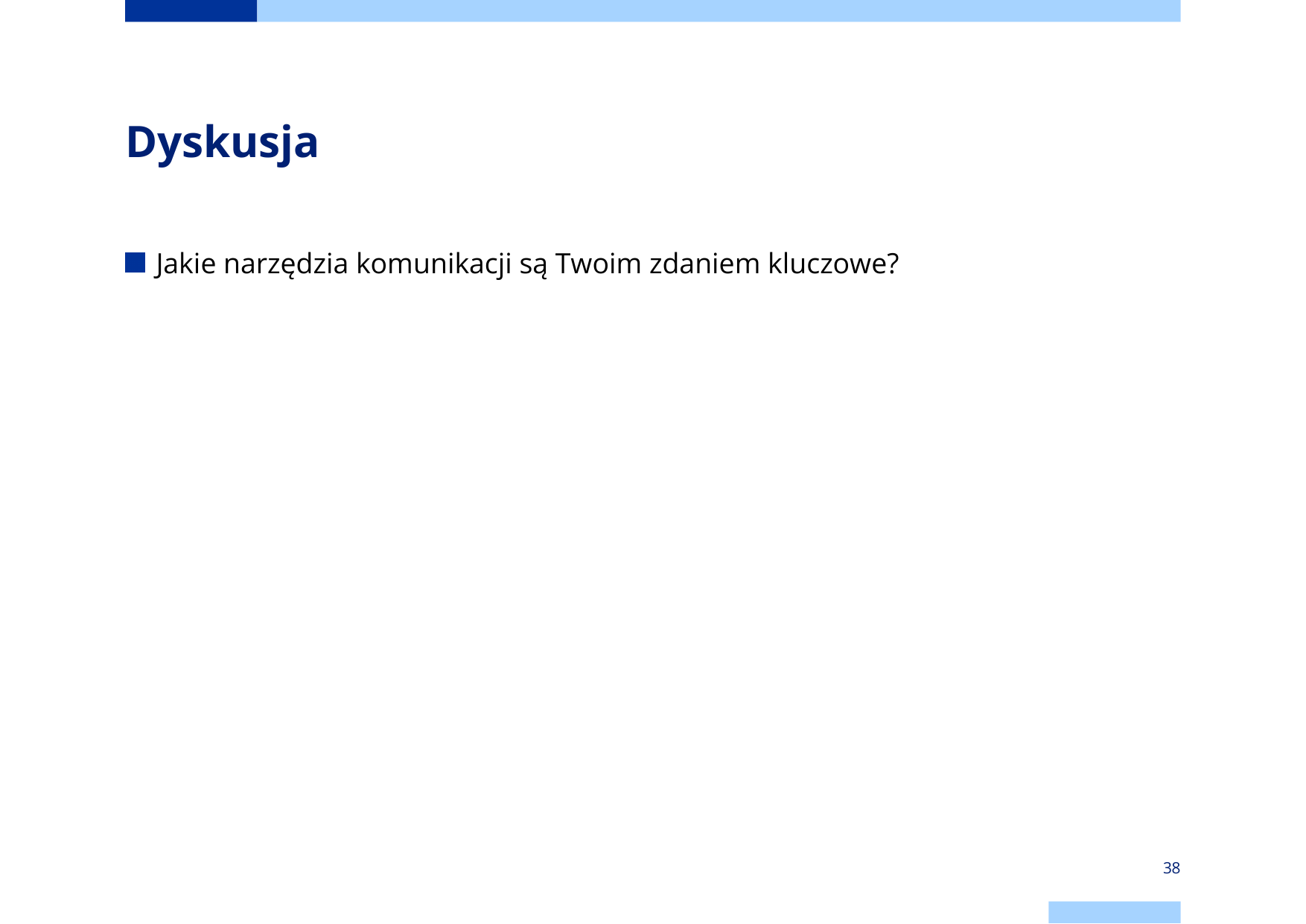

# Dyskusja
Jakie narzędzia komunikacji są Twoim zdaniem kluczowe?
38